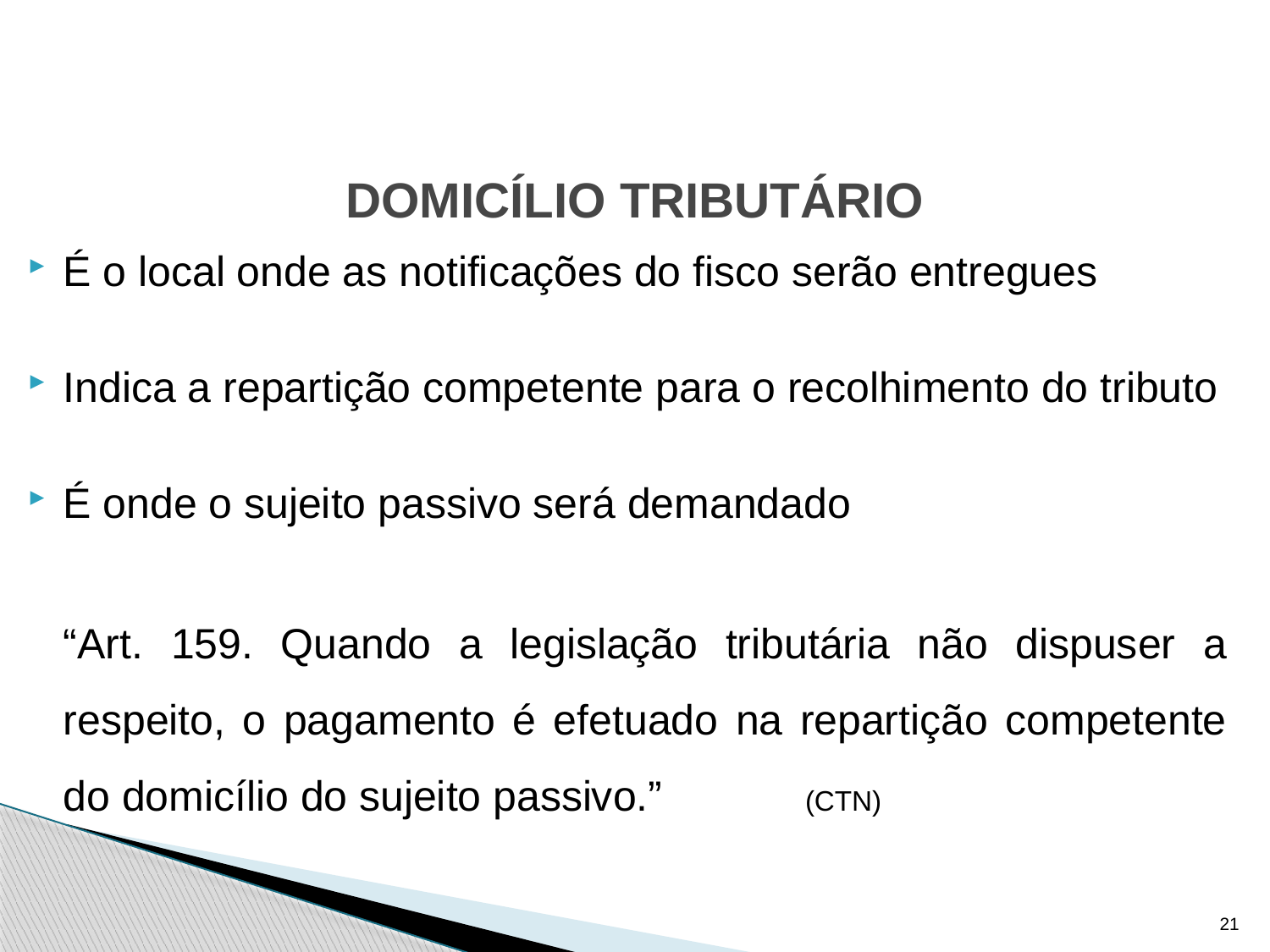

# DOMICÍLIO TRIBUTÁRIO
É o local onde as notificações do fisco serão entregues

Indica a repartição competente para o recolhimento do tributo

É onde o sujeito passivo será demandado

	“Art. 159. Quando a legislação tributária não dispuser a respeito, o pagamento é efetuado na repartição competente do domicílio do sujeito passivo.”            (CTN)

21